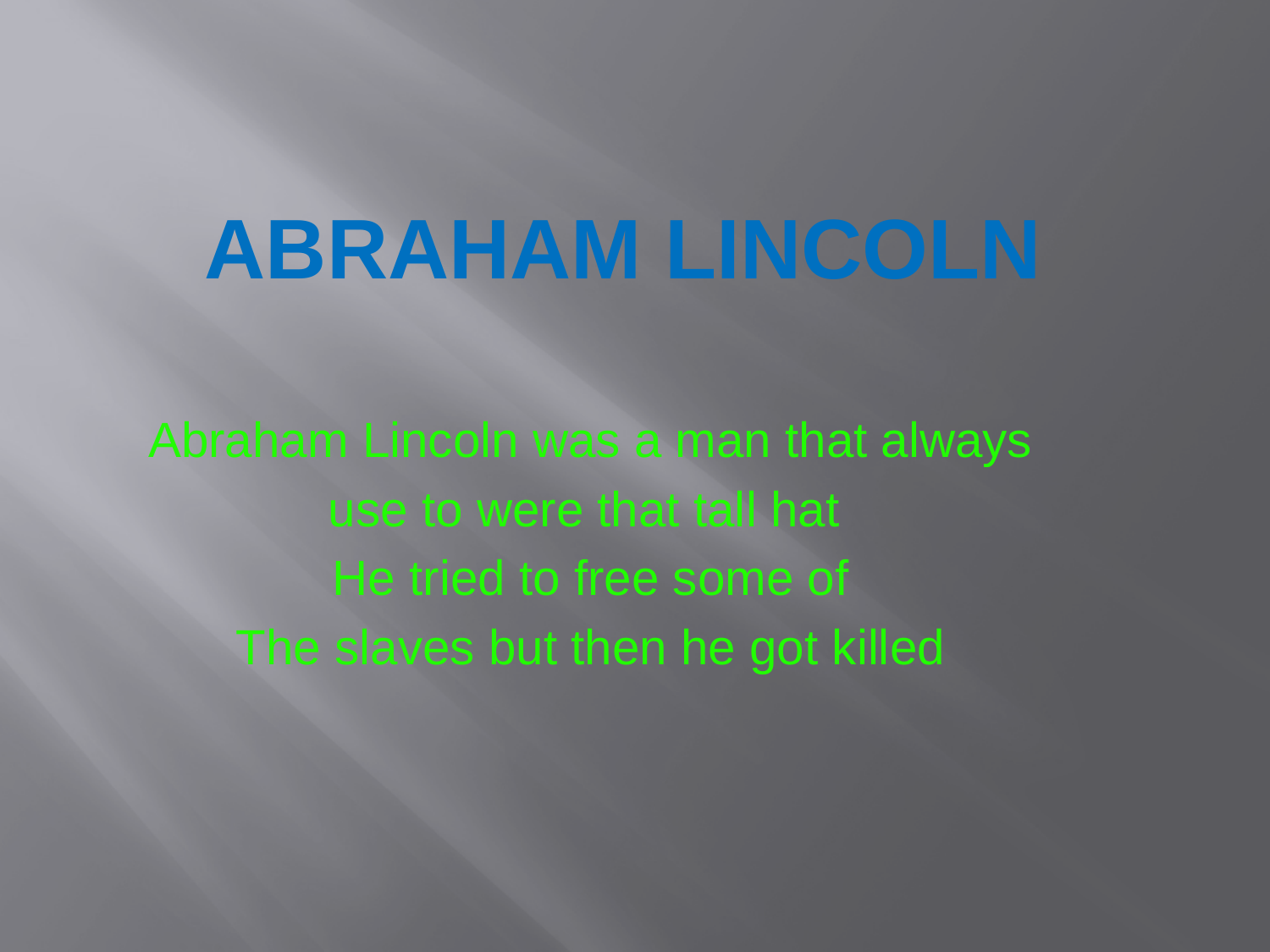

# Abraham Lincoln
Abraham Lincoln was a man that always
use to were that tall hat
He tried to free some of
The slaves but then he got killed